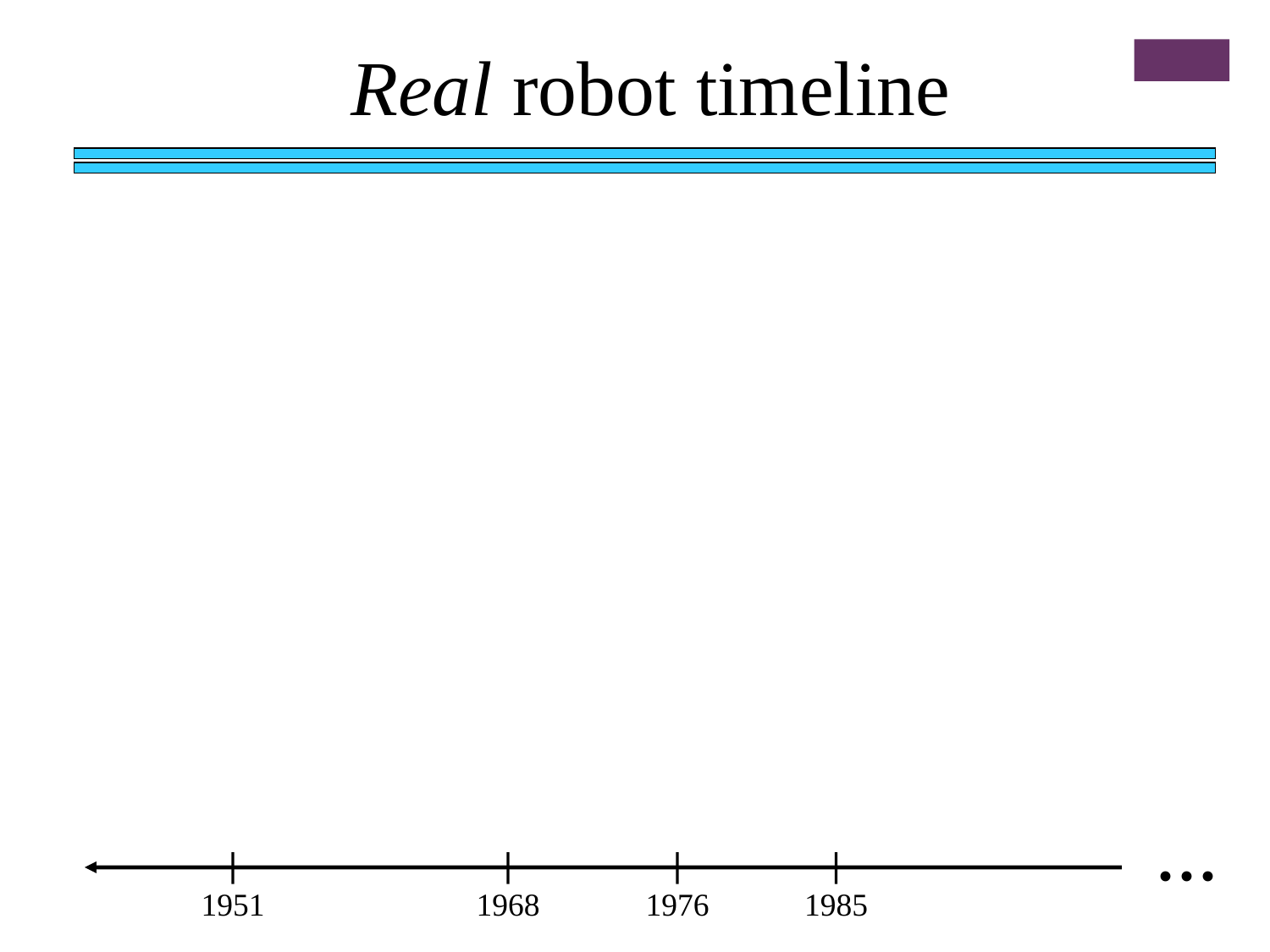

Real robot timeline

...

1951
1968
1976
1985